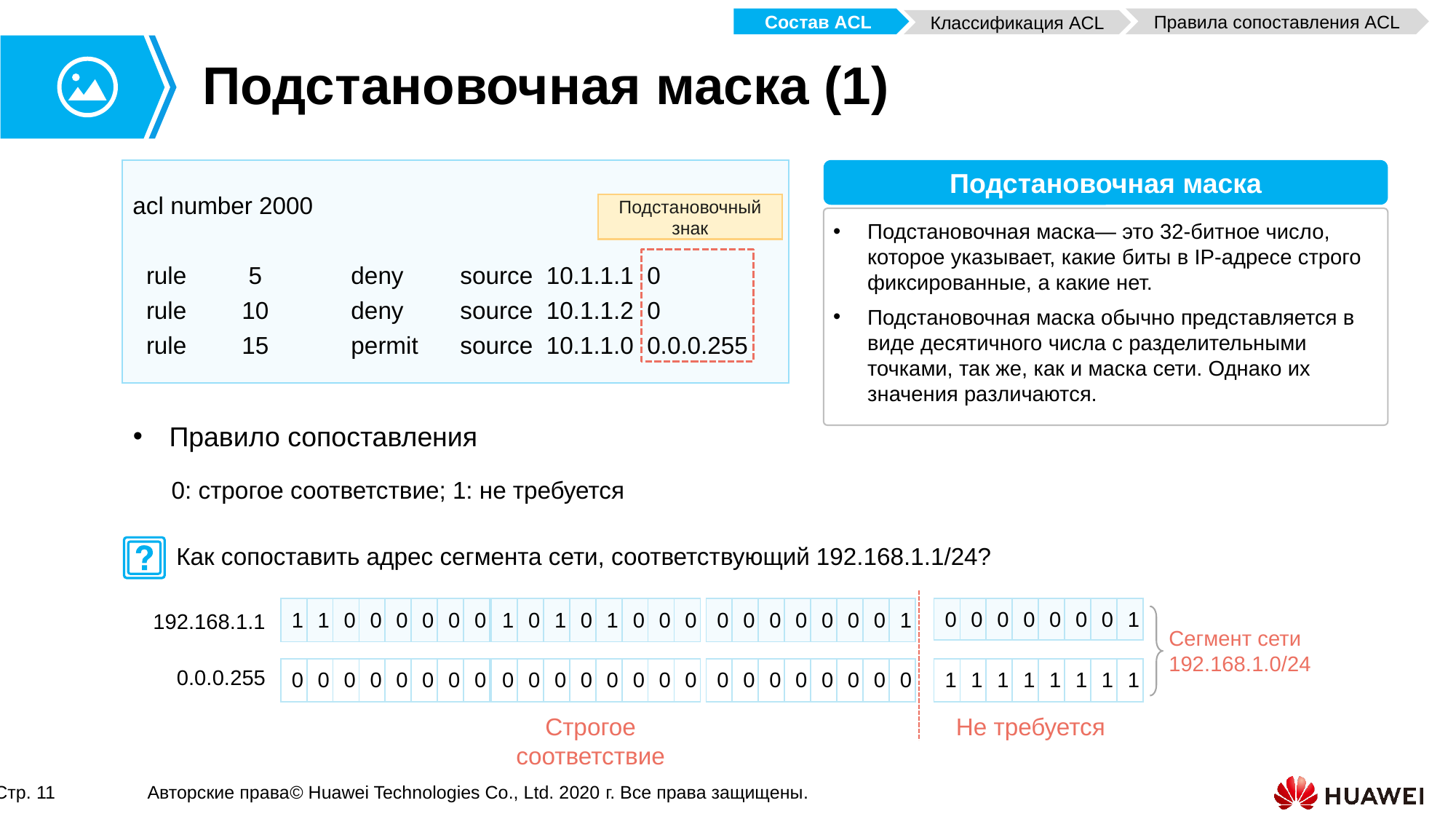

Состав ACL
Правила сопоставления ACL
Классификация ACL
# Подстановочная маска (1)
Подстановочная маска
acl number 2000

  rule	 5	deny	source  10.1.1.1  0
  rule	10	deny	source  10.1.1.2  0
  rule	15	permit	source  10.1.1.0  0.0.0.255
Подстановочный знак
Подстановочная маска— это 32-битное число, которое указывает, какие биты в IP-адресе строго фиксированные, а какие нет.
Подстановочная маска обычно представляется в виде десятичного числа с разделительными точками, так же, как и маска сети. Однако их значения различаются.

Правило сопоставления
0: строгое соответствие; 1: не требуется
Как сопоставить адрес сегмента сети, соответствующий 192.168.1.1/24?

| 1 | 1 | 0 | 0 | 0 | 0 | 0 | 0 |
| --- | --- | --- | --- | --- | --- | --- | --- |
| 1 | 0 | 1 | 0 | 1 | 0 | 0 | 0 |
| --- | --- | --- | --- | --- | --- | --- | --- |
| 0 | 0 | 0 | 0 | 0 | 0 | 0 | 1 |
| --- | --- | --- | --- | --- | --- | --- | --- |
| 0 | 0 | 0 | 0 | 0 | 0 | 0 | 1 |
| --- | --- | --- | --- | --- | --- | --- | --- |
192.168.1.1

Сегмент сети 192.168.1.0/24
0.0.0.255
| 0 | 0 | 0 | 0 | 0 | 0 | 0 | 0 |
| --- | --- | --- | --- | --- | --- | --- | --- |
| 0 | 0 | 0 | 0 | 0 | 0 | 0 | 0 |
| --- | --- | --- | --- | --- | --- | --- | --- |
| 0 | 0 | 0 | 0 | 0 | 0 | 0 | 0 |
| --- | --- | --- | --- | --- | --- | --- | --- |
| 1 | 1 | 1 | 1 | 1 | 1 | 1 | 1 |
| --- | --- | --- | --- | --- | --- | --- | --- |
Строгое соответствие
Не требуется